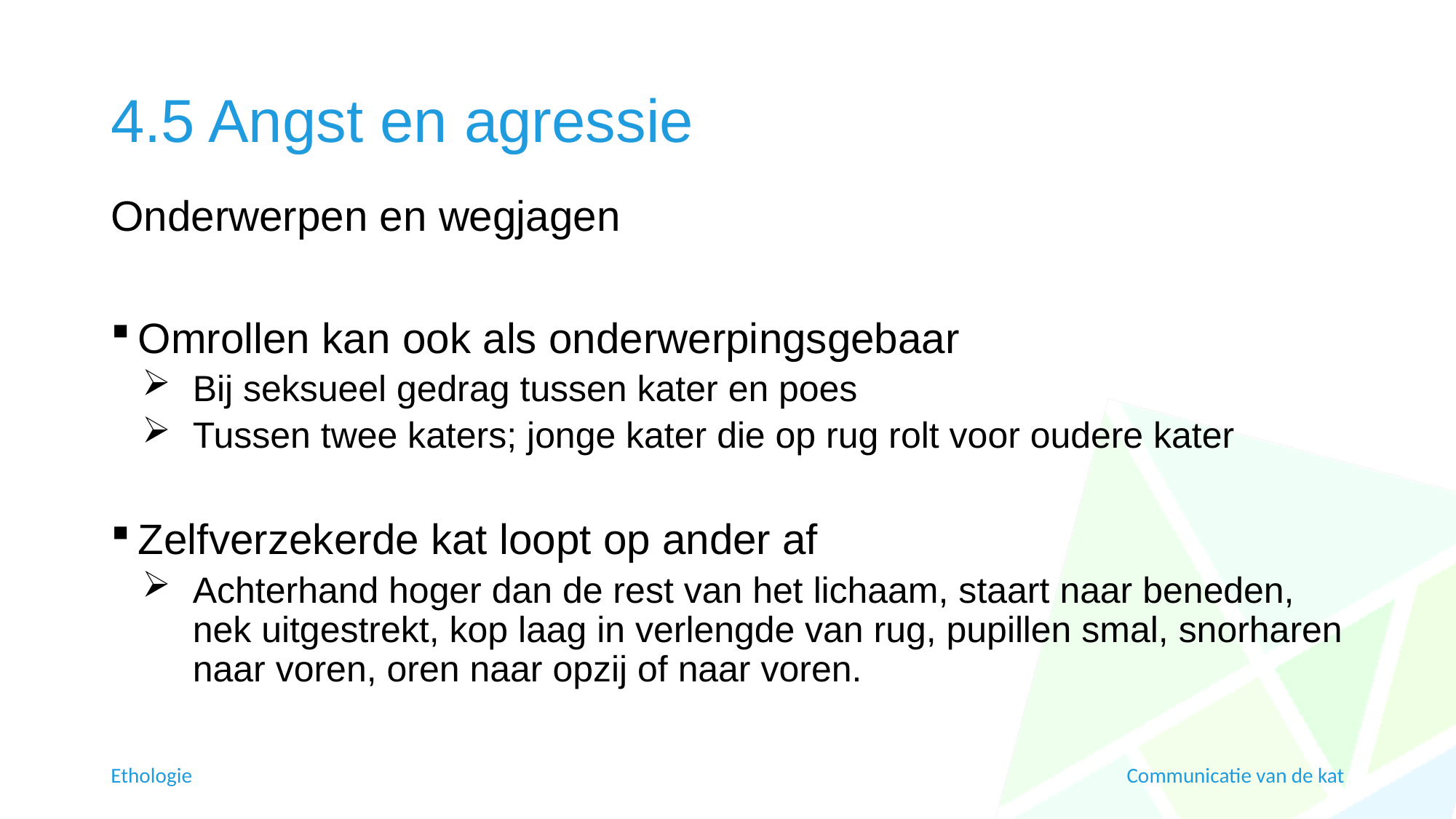

# 4.5 Angst en agressie
Onderwerpen en wegjagen

Omrollen kan ook als onderwerpingsgebaar
Bij seksueel gedrag tussen kater en poes
Tussen twee katers; jonge kater die op rug rolt voor oudere kater

Zelfverzekerde kat loopt op ander af
Achterhand hoger dan de rest van het lichaam, staart naar beneden, nek uitgestrekt, kop laag in verlengde van rug, pupillen smal, snorharen naar voren, oren naar opzij of naar voren.
Ethologie
Communicatie van de kat